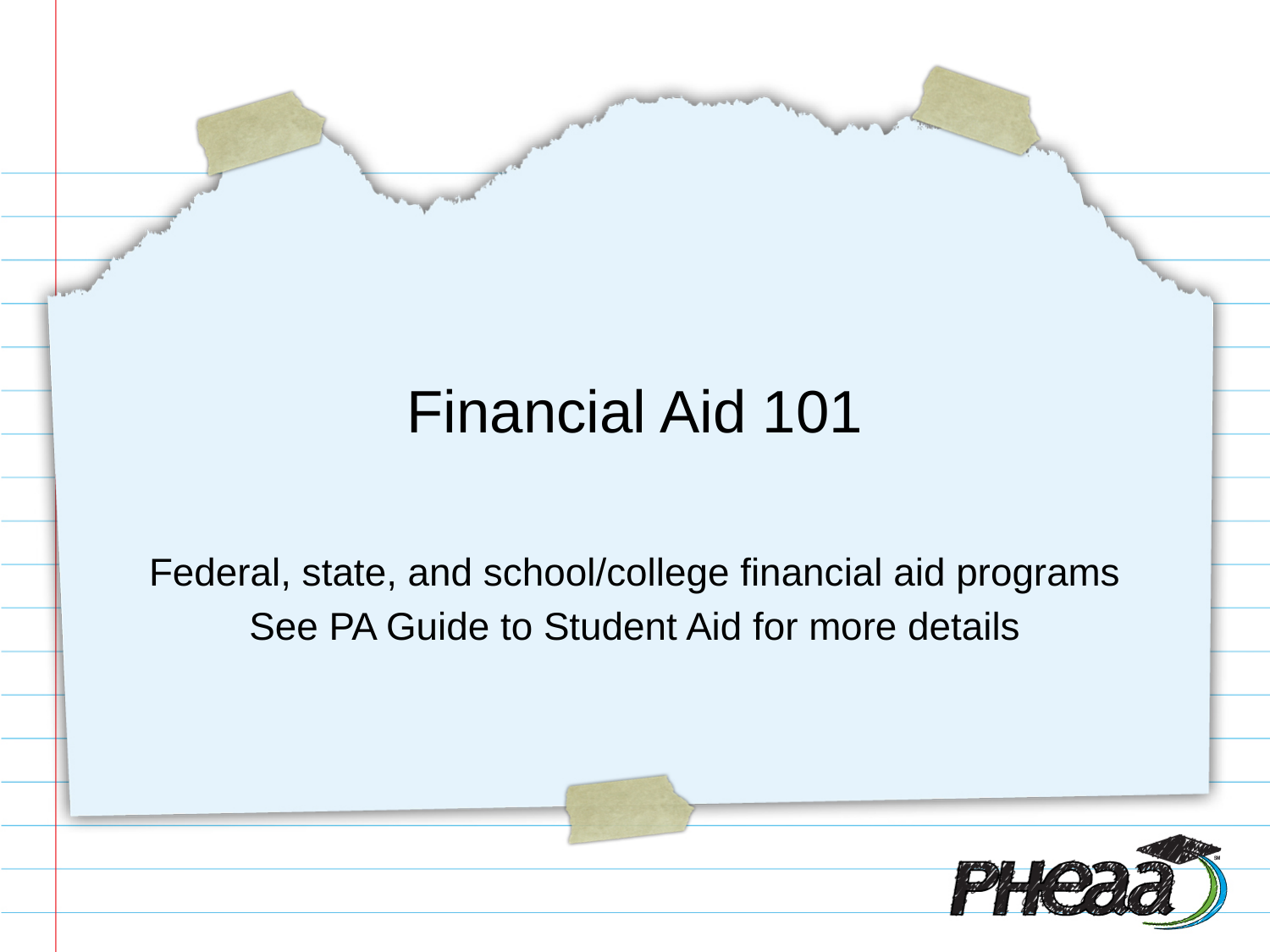

# Financial Aid 101

Federal, state, and school/college financial aid programs
See PA Guide to Student Aid for more details